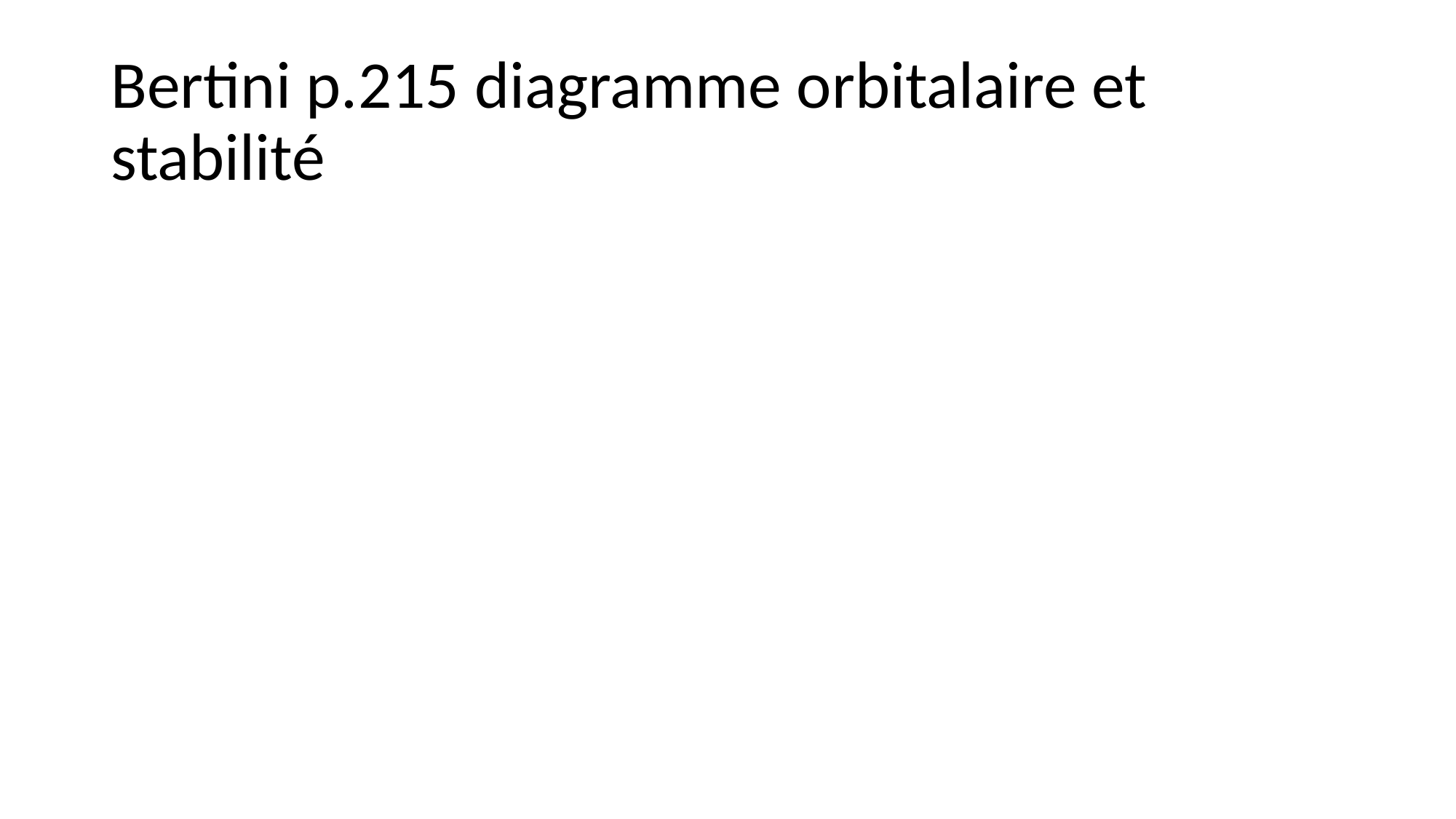

# Bertini p.215 diagramme orbitalaire et stabilité